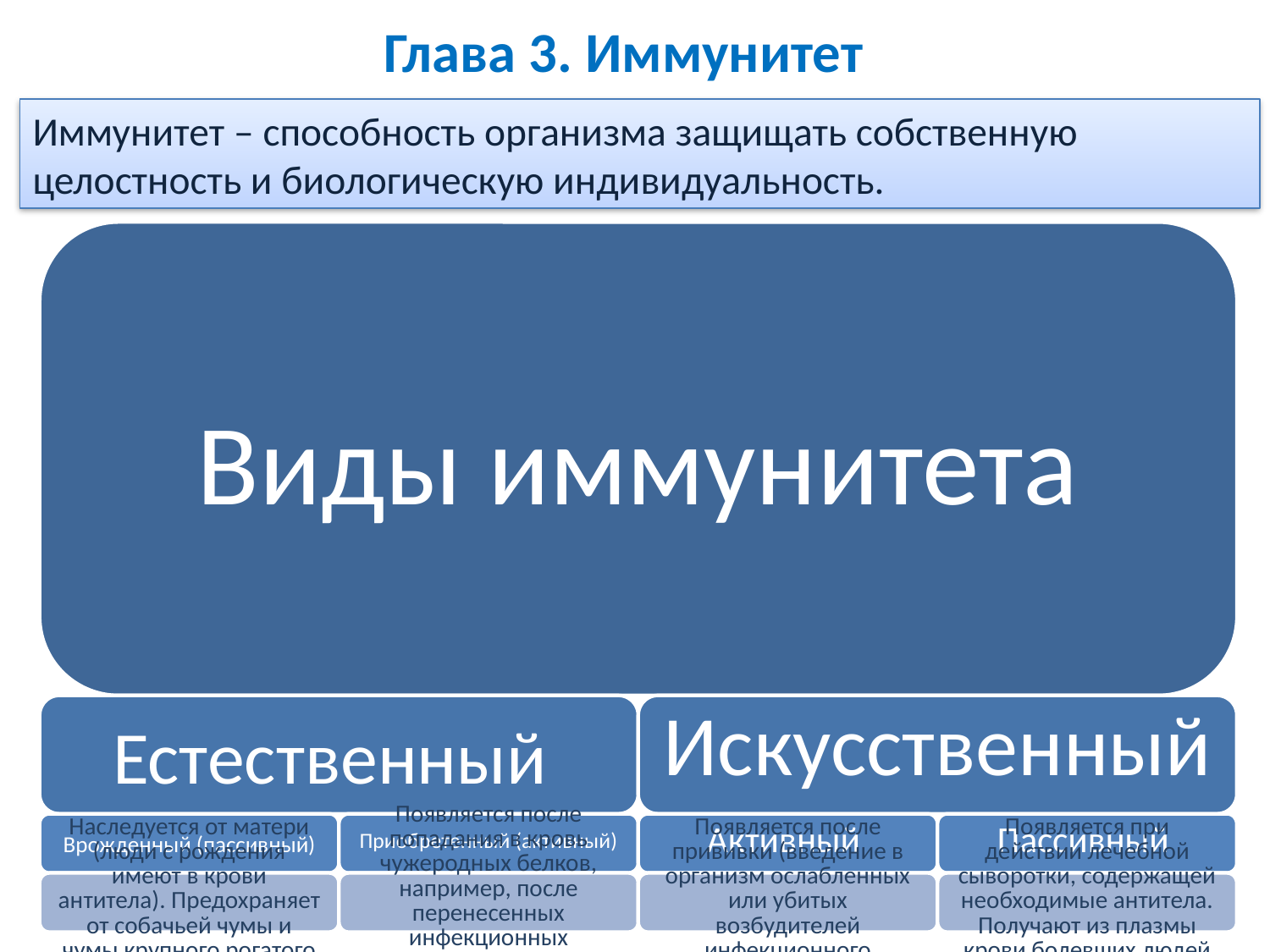

Глава 3. Иммунитет
Иммунитет – способность организма защищать собственную целостность и биологическую индивидуальность.
Виды иммунитета
Естественный
Врожденный (пассивный)
Искусственный
Активный
Пассивный